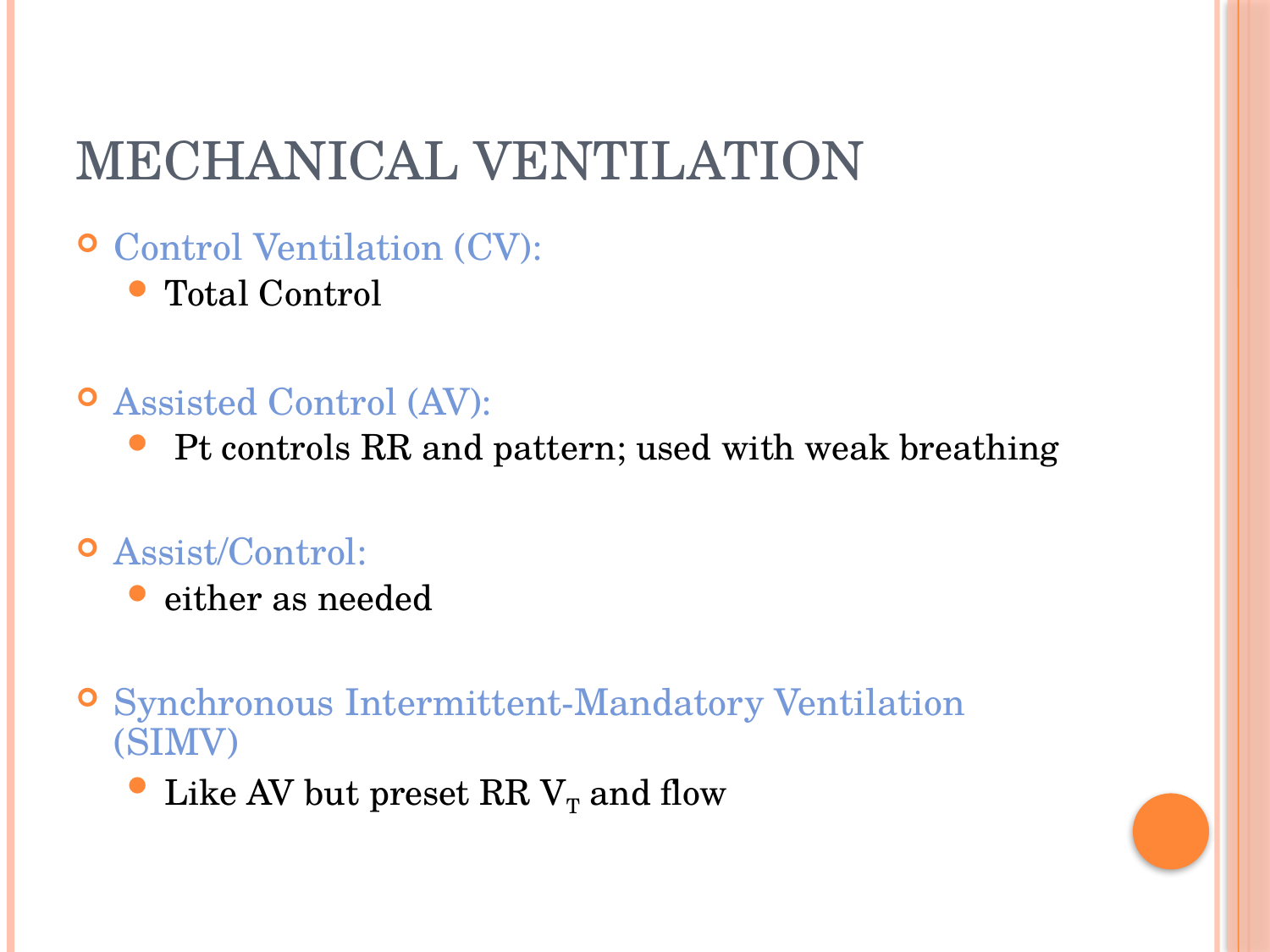

# Mechanical Ventilation
Control Ventilation (CV):
Total Control

Assisted Control (AV):
 Pt controls RR and pattern; used with weak breathing

Assist/Control:
either as needed

Synchronous Intermittent-Mandatory Ventilation (SIMV)
Like AV but preset RR VT and flow